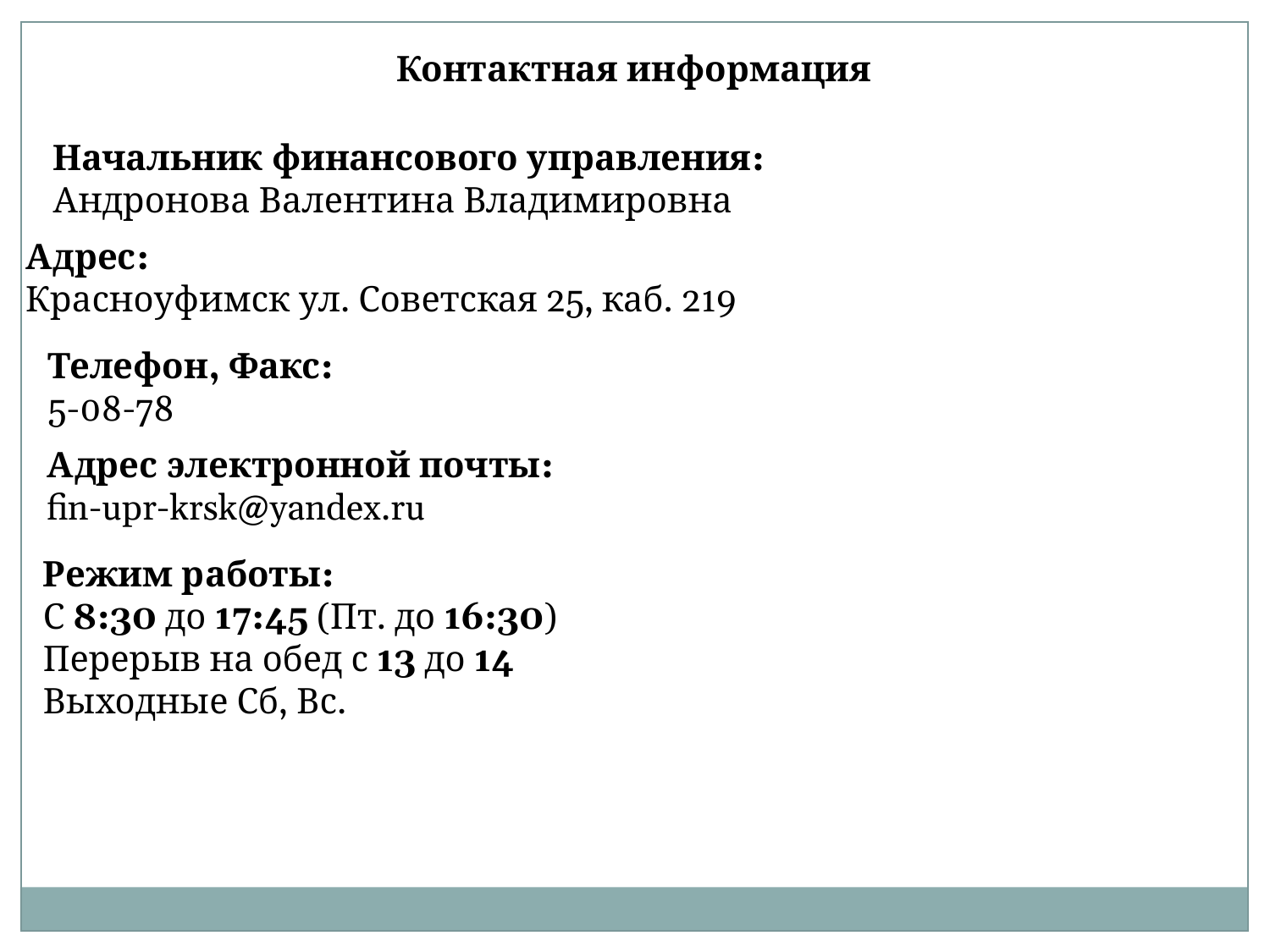

Контактная информация
Начальник финансового управления:
Андронова Валентина Владимировна
Адрес:
Красноуфимск ул. Советская 25, каб. 219
Телефон, Факс:
5-08-78
Адрес электронной почты:
fin-upr-krsk@yandex.ru
Режим работы:
С 8:30 до 17:45 (Пт. до 16:30)
Перерыв на обед с 13 до 14
Выходные Сб, Вс.